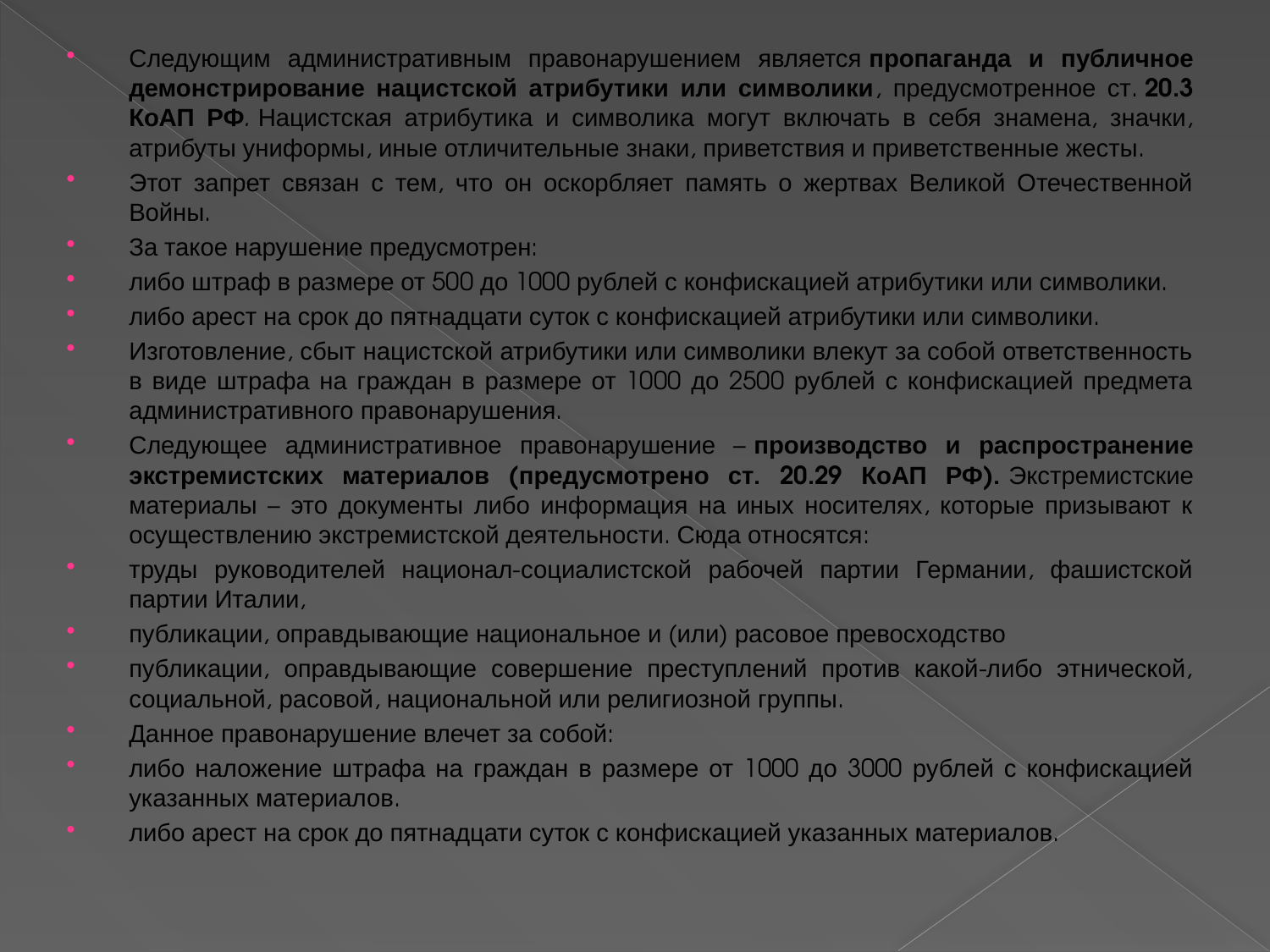

Следующим административным правонарушением является пропаганда и публичное демонстрирование нацистской атрибутики или символики, предусмотренное ст. 20.3 КоАП РФ. Нацистская атрибутика и символика могут включать в себя знамена, значки, атрибуты униформы, иные отличительные знаки, приветствия и приветственные жесты.
Этот запрет связан с тем, что он оскорбляет память о жертвах Великой Отечественной Войны.
За такое нарушение предусмотрен:
либо штраф в размере от 500 до 1000 рублей с конфискацией атрибутики или символики.
либо арест на срок до пятнадцати суток с конфискацией атрибутики или символики.
Изготовление, сбыт нацистской атрибутики или символики влекут за собой ответственность в виде штрафа на граждан в размере от 1000 до 2500 рублей с конфискацией предмета административного правонарушения.
Следующее административное правонарушение – производство и распространение экстремистских материалов (предусмотрено ст. 20.29 КоАП РФ). Экстремистские материалы – это документы либо информация на иных носителях, которые призывают к осуществлению экстремистской деятельности. Сюда относятся:
труды руководителей национал-социалистской рабочей партии Германии, фашистской партии Италии,
публикации, оправдывающие национальное и (или) расовое превосходство
публикации, оправдывающие совершение преступлений против какой-либо этнической, социальной, расовой, национальной или религиозной группы.
Данное правонарушение влечет за собой:
либо наложение штрафа на граждан в размере от 1000 до 3000 рублей с конфискацией указанных материалов.
либо арест на срок до пятнадцати суток с конфискацией указанных материалов.

#